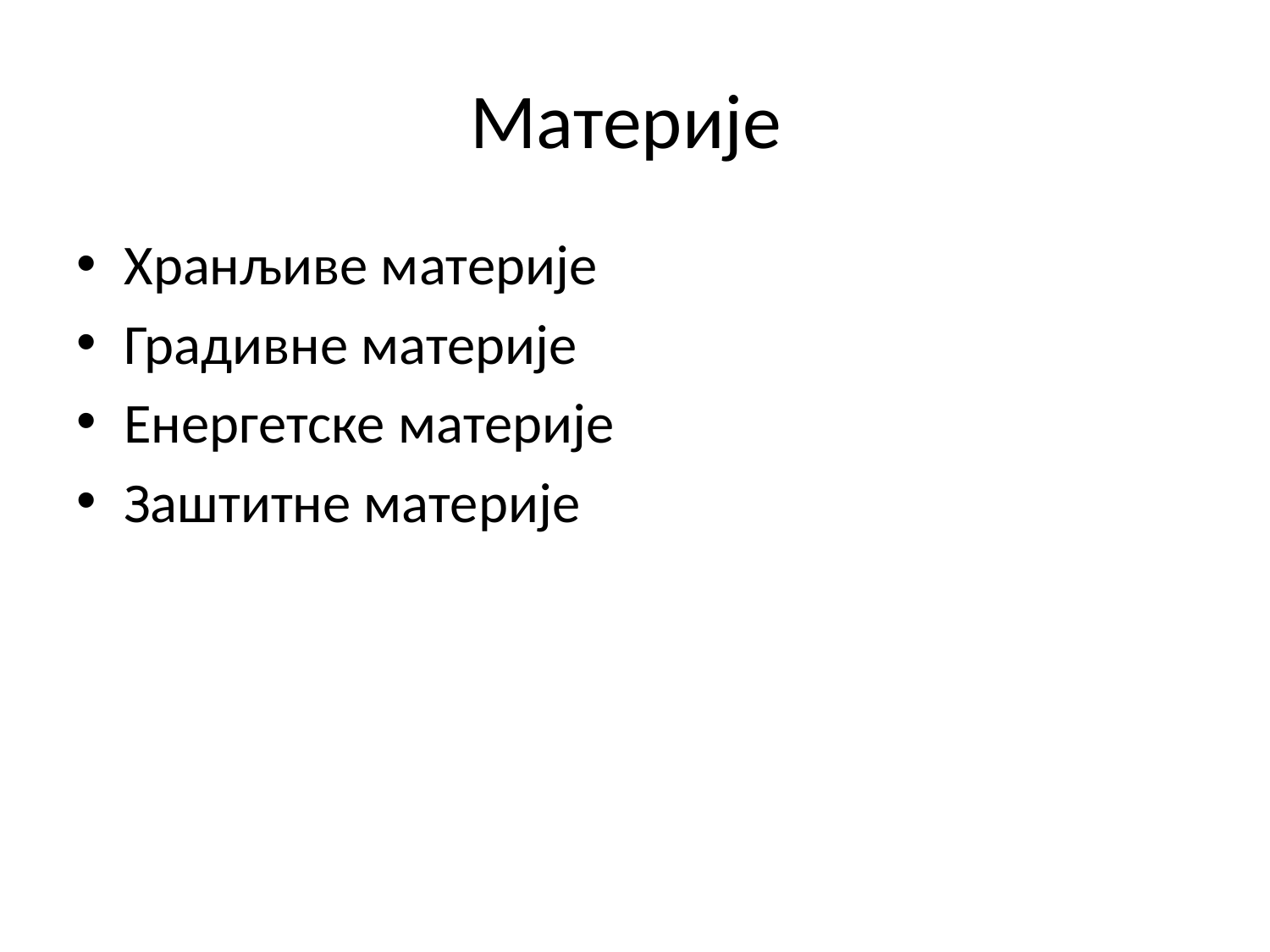

# Материје
Хранљиве материје
Градивне материје
Енергетске материје
Заштитне материје